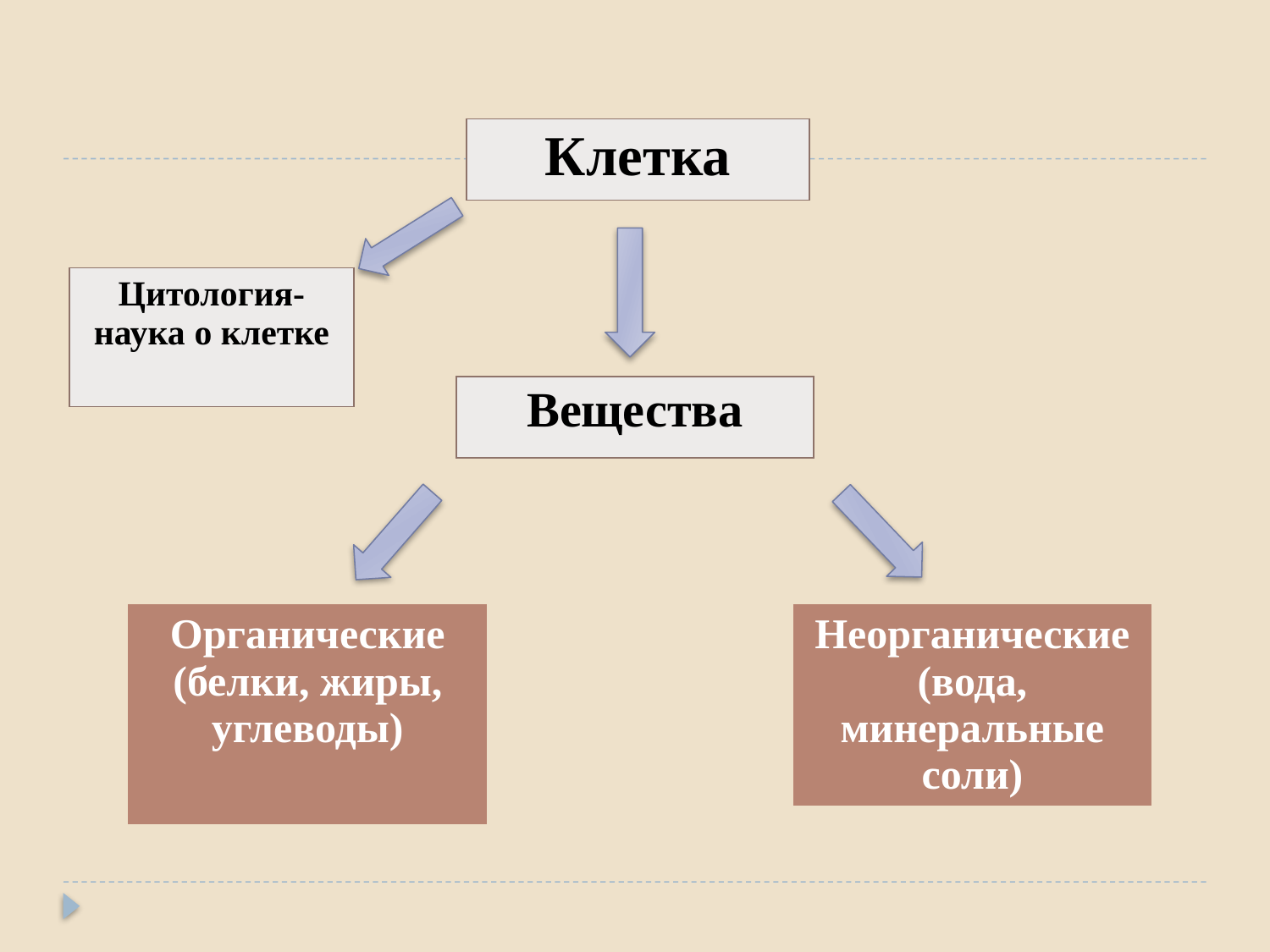

| Клетка |
| --- |

| Цитология- наука о клетке |
| --- |
| Вещества |
| --- |

| Органические (белки, жиры, углеводы) |
| --- |
| Неорганические (вода, минеральные соли) |
| --- |